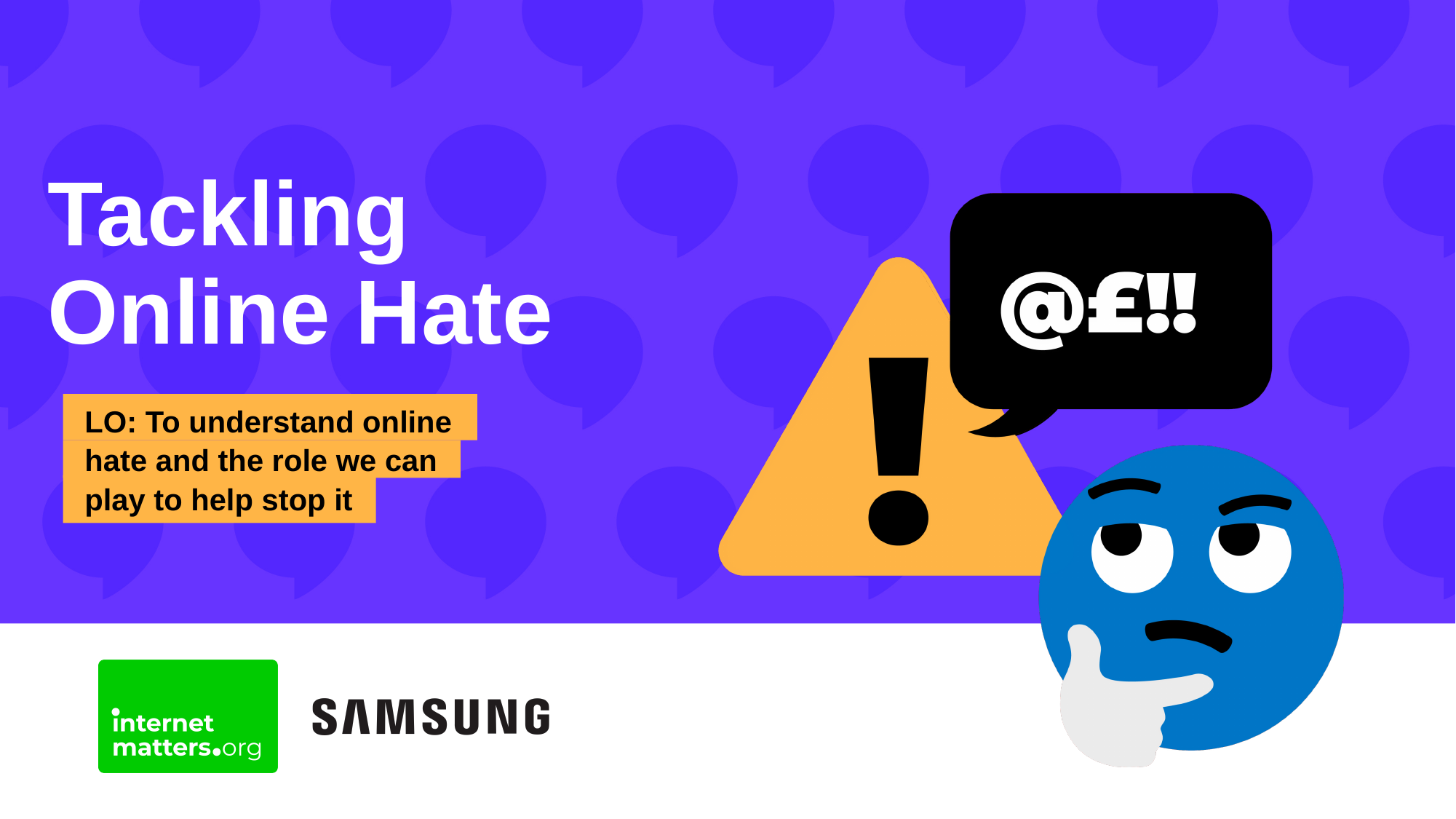

Tackling
Online Hate

LO: To understand online hate and the role we can play to help stop it